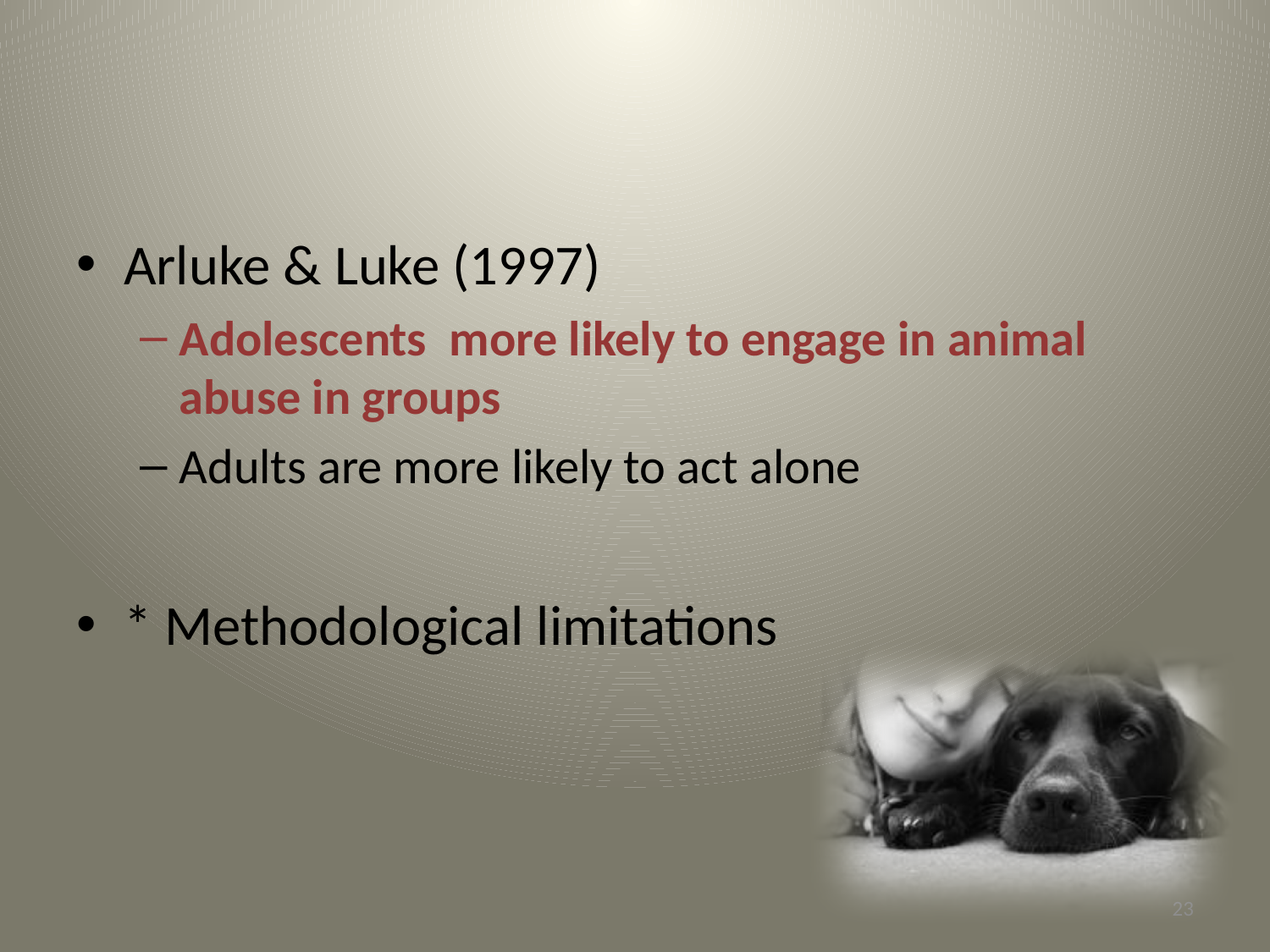

Arluke & Luke (1997)
Adolescents  more likely to engage in animal abuse in groups
Adults are more likely to act alone

* Methodological limitations
23